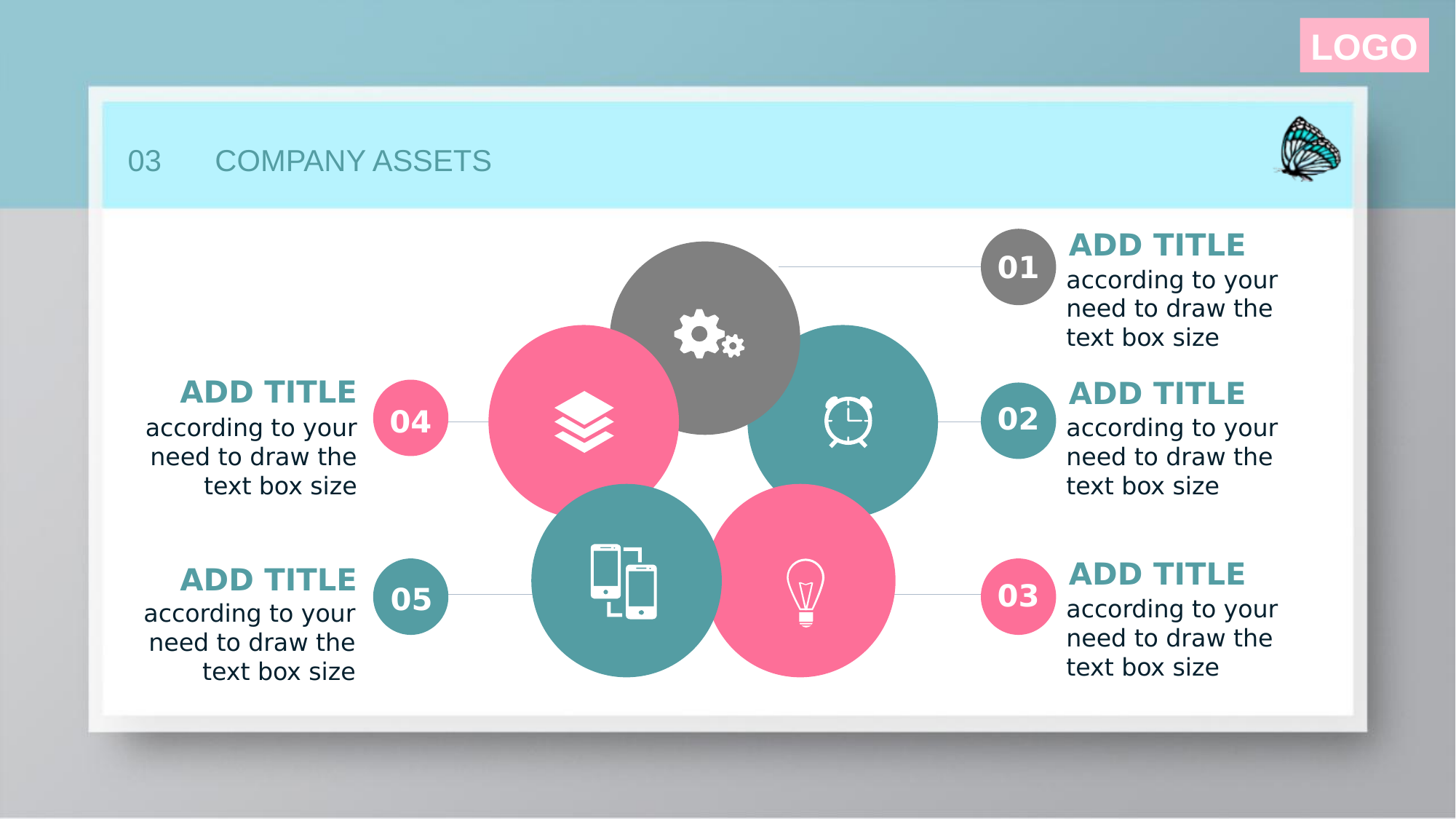

ADD TITLE

01
according to your need to draw the text box size

ADD TITLE
ADD TITLE

02
04

according to your need to draw the text box size
according to your need to draw the text box size

ADD TITLE

ADD TITLE

03
05

according to your need to draw the text box size
according to your need to draw the text box size